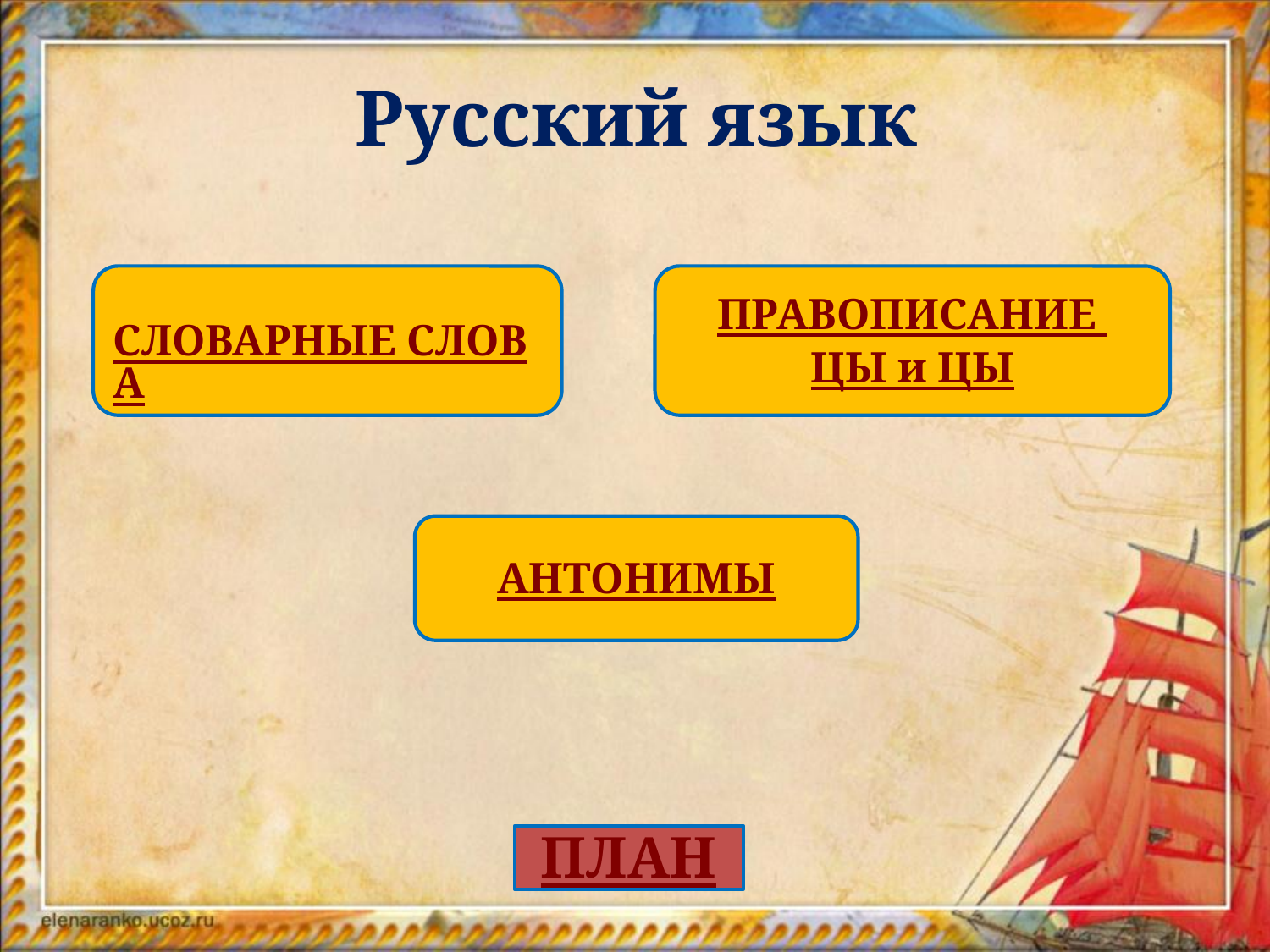

# Русский язык
СЛОВАРНЫЕ СЛОВА
ПРАВОПИСАНИЕ
ЦЫ и ЦЫ
АНТОНИМЫ
ПЛАН